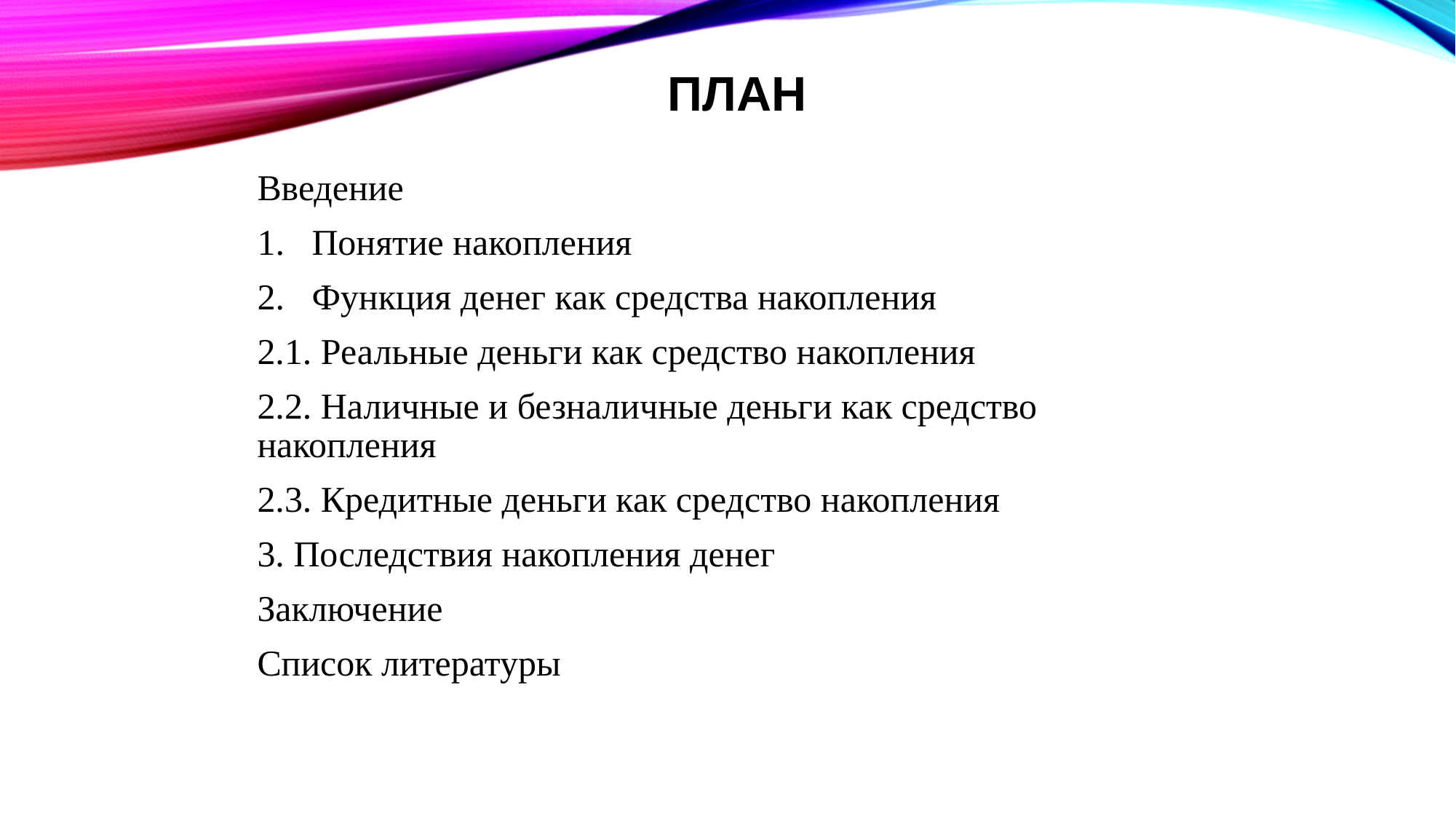

# План
Введение
Понятие накопления
Функция денег как средства накопления
2.1. Реальные деньги как средство накопления
2.2. Наличные и безналичные деньги как средство накопления
2.3. Кредитные деньги как средство накопления
3. Последствия накопления денег
Заключение
Список литературы